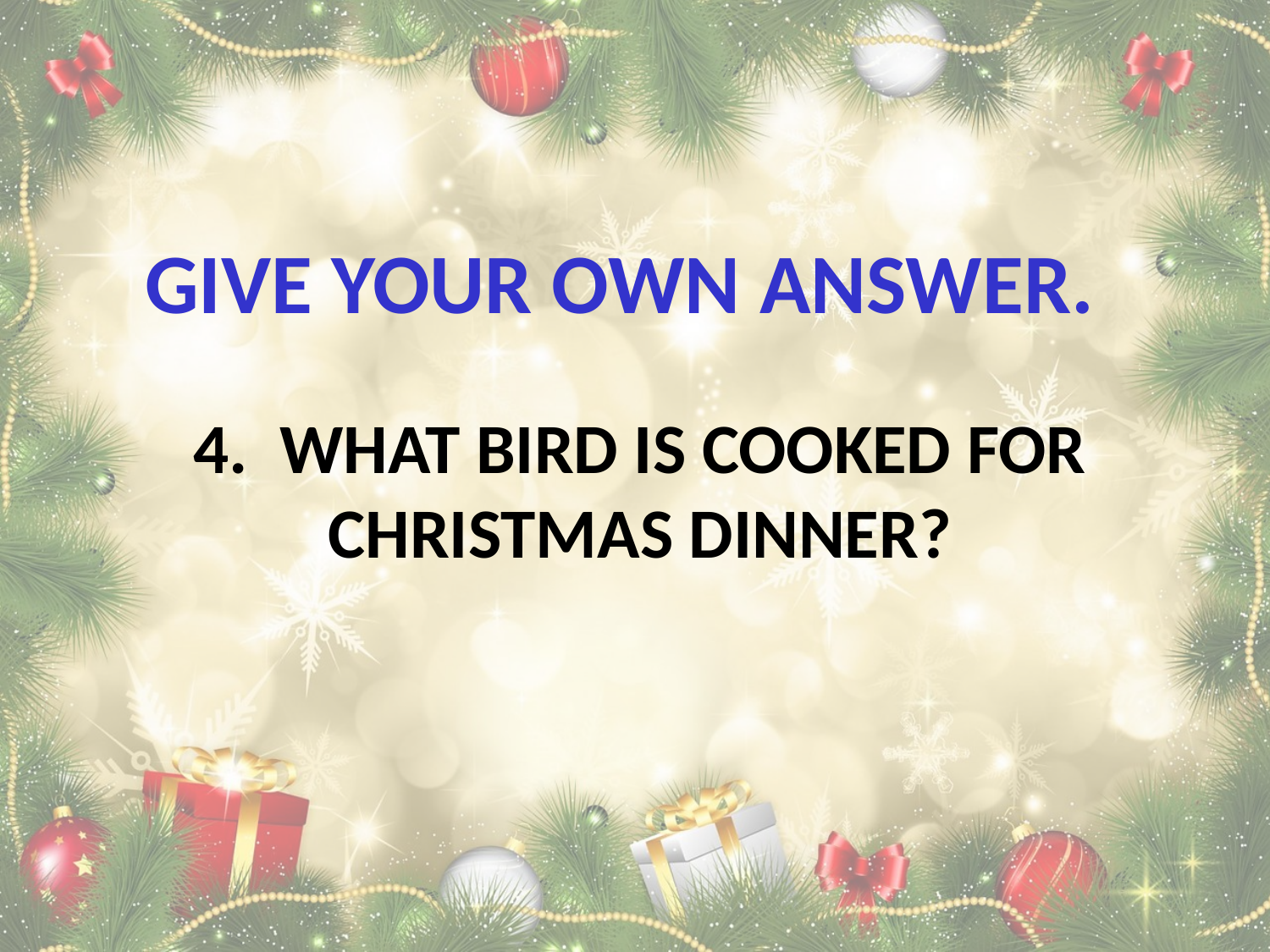

GIVE YOUR OWN ANSWER.
# 4.  What bird is cooked for christmas dinner?